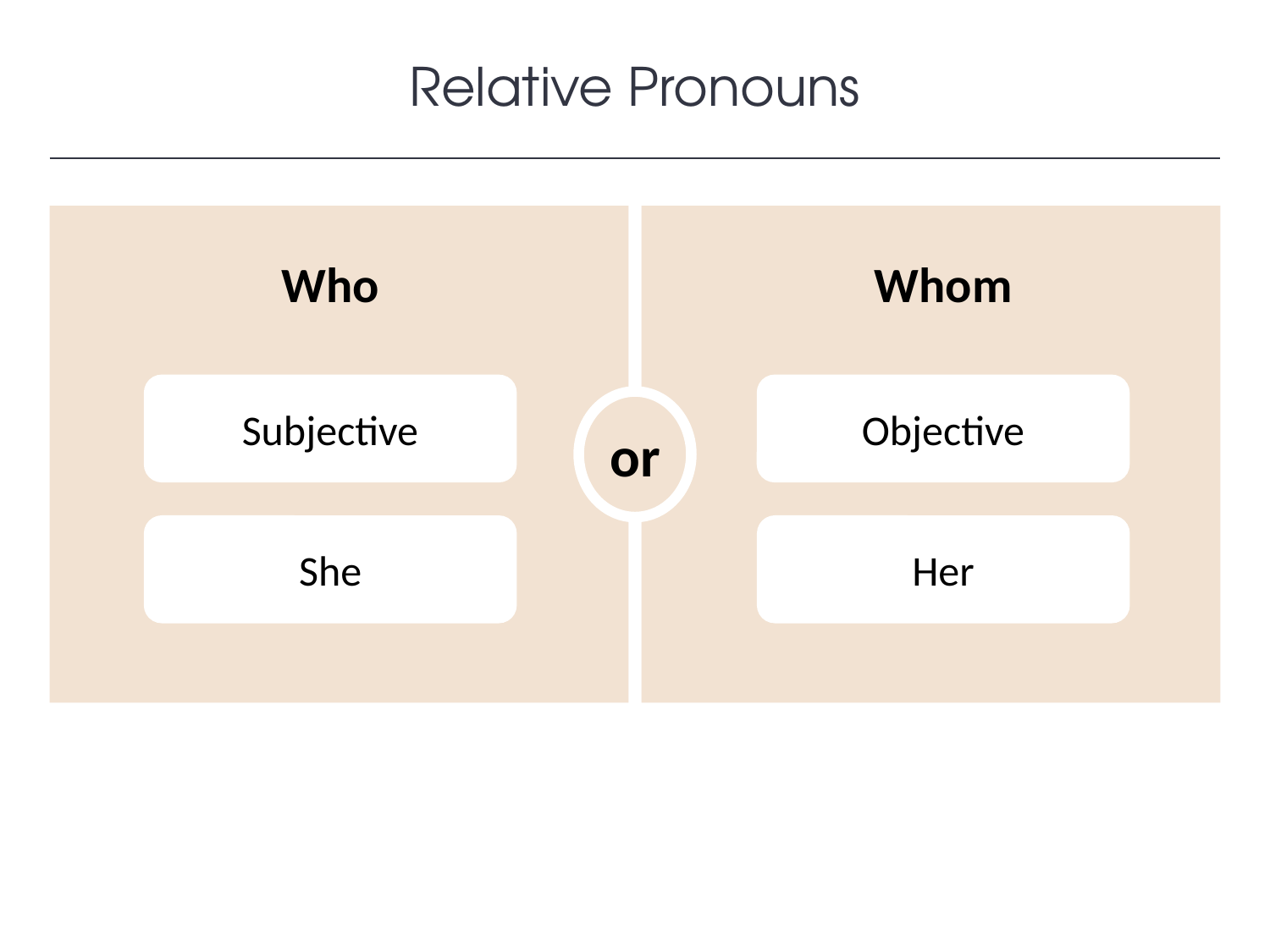

Relative Pronouns
HAWKES LEARNING

Who
Whom
Subjective
Objective
or
Her
She